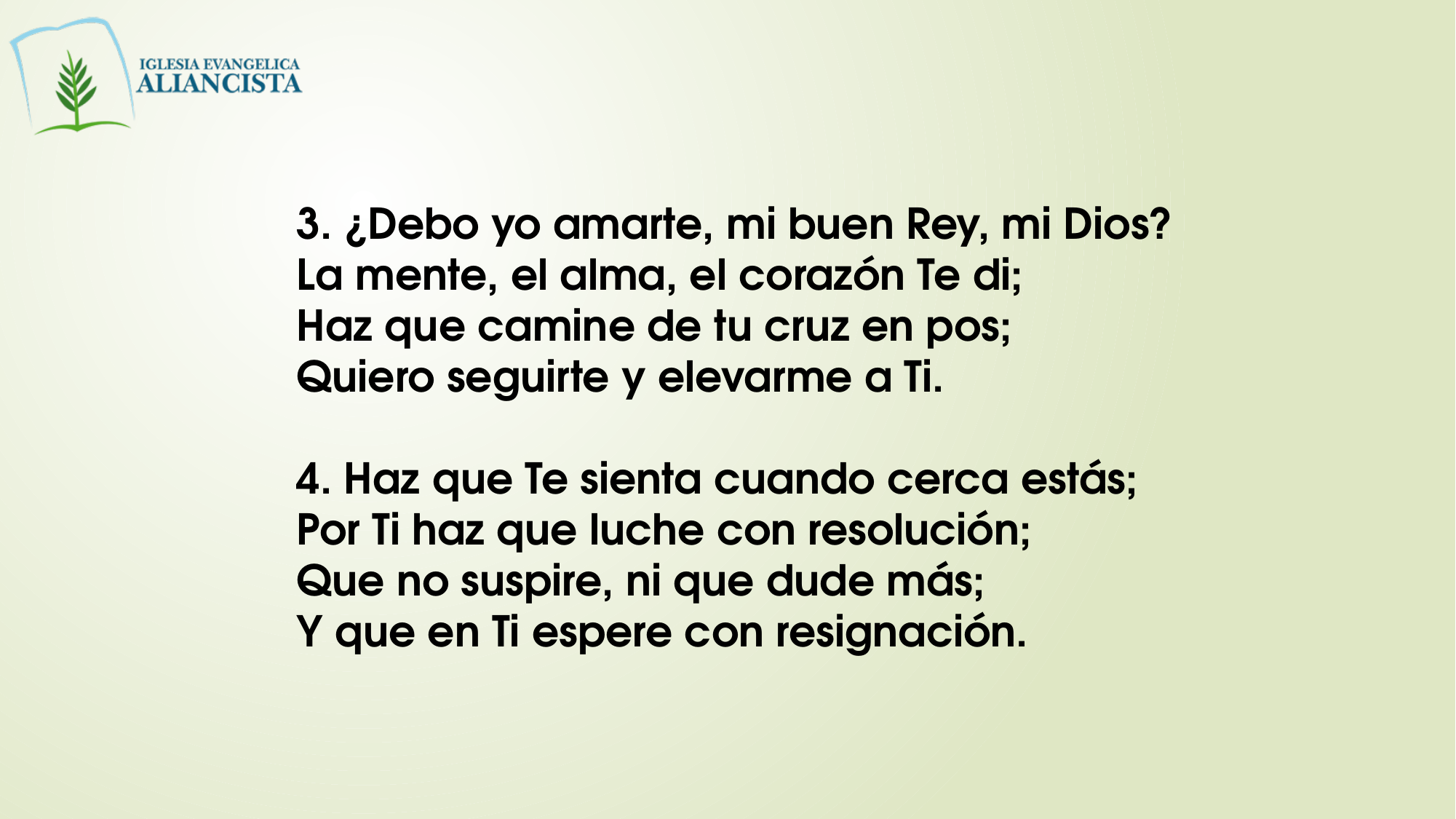

3. ¿Debo yo amarte, mi buen Rey, mi Dios?
La mente, el alma, el corazón Te di;
Haz que camine de tu cruz en pos;
Quiero seguirte y elevarme a Ti.

4. Haz que Te sienta cuando cerca estás;
Por Ti haz que luche con resolución;
Que no suspire, ni que dude más;
Y que en Ti espere con resignación.